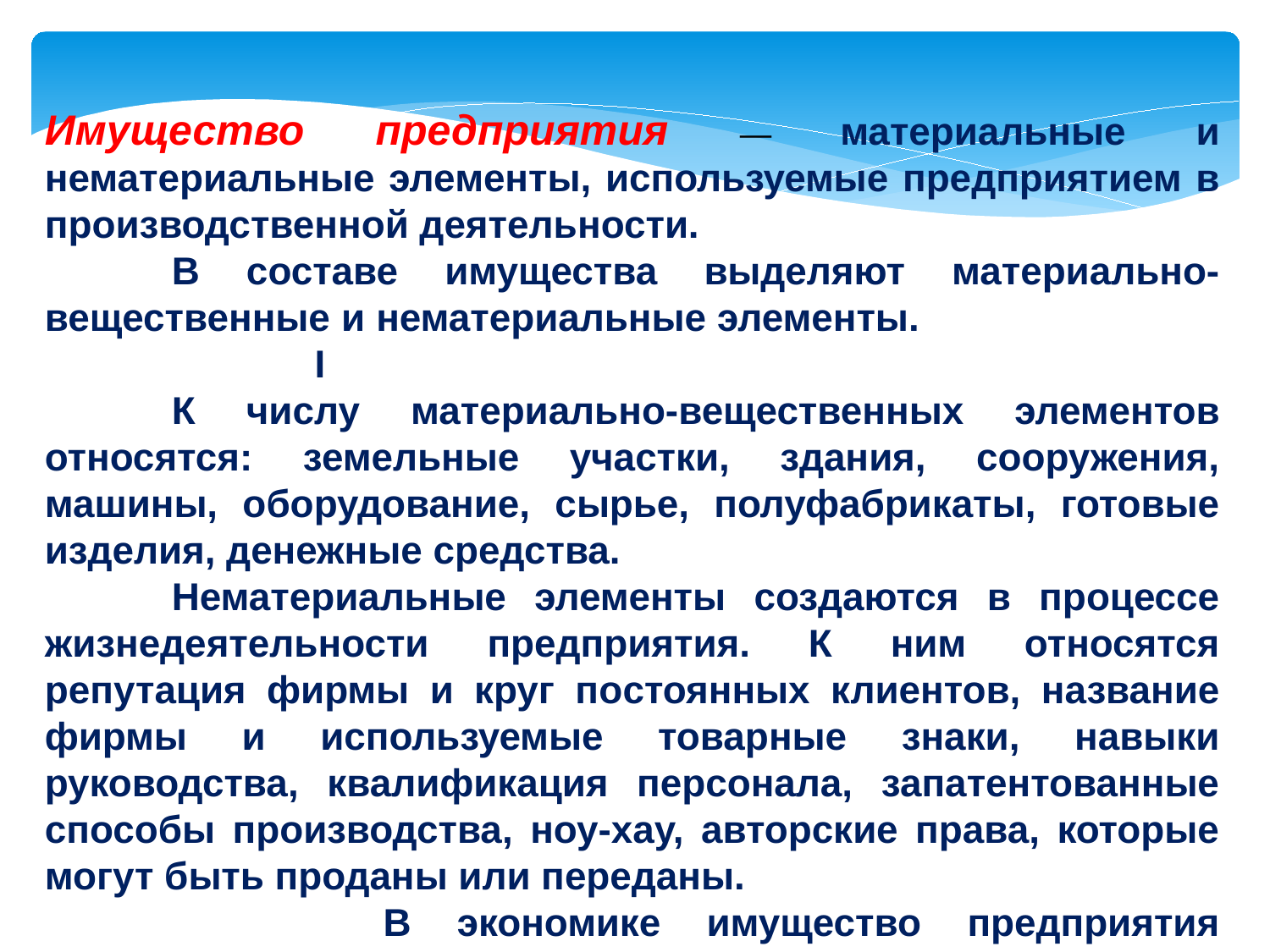

Имущество предприятия — материальные и нематериальные эле­менты, используемые предприятием в производственной деятель­ности.
	В составе имущества выделяют материально-вещественные и нематериальные элементы.                                                     I
	К числу материально-вещественных элементов относятся: земельные участки, здания, сооружения, машины, оборудование, сырье, полуфабрикаты, готовые изделия, денежные средства.
	Нематериальные элементы создаются в процессе жизнедеятель­ности предприятия. К ним относятся репутация фирмы и круг пoстоянных клиентов, название фирмы и используемые товарные знаки, навыки руководства, квалификация персонала, запатентованные способы производства, ноу-хау, авторские права, которые могут быть проданы или переданы.
      	В экономике имущество предприятия рассматривается как «хозяйственный» экономический ресурс, использование которого обеспечивает успешную деятельность предприятия.